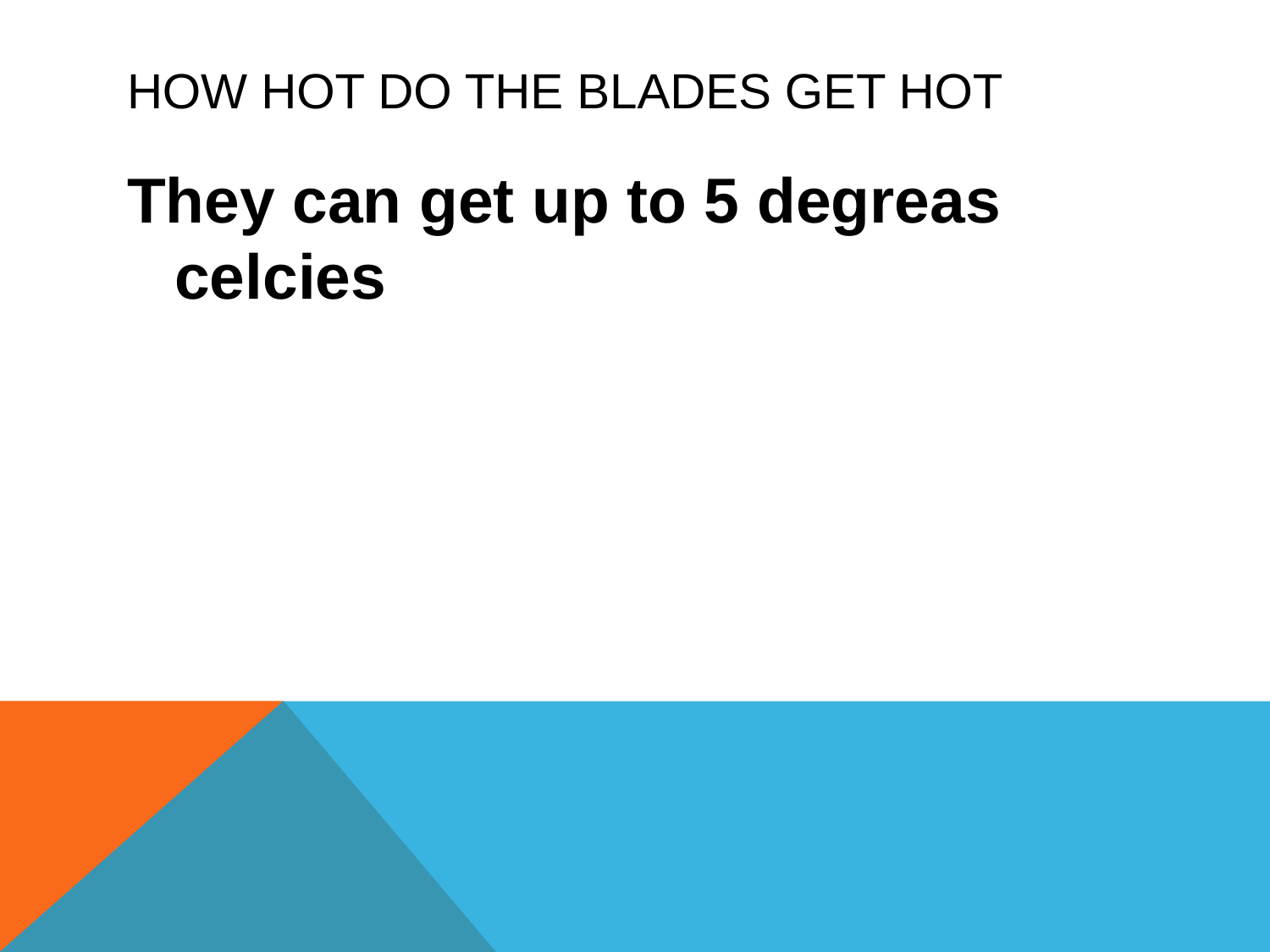

# How hot do the blades get hot
They can get up to 5 degreas celcies